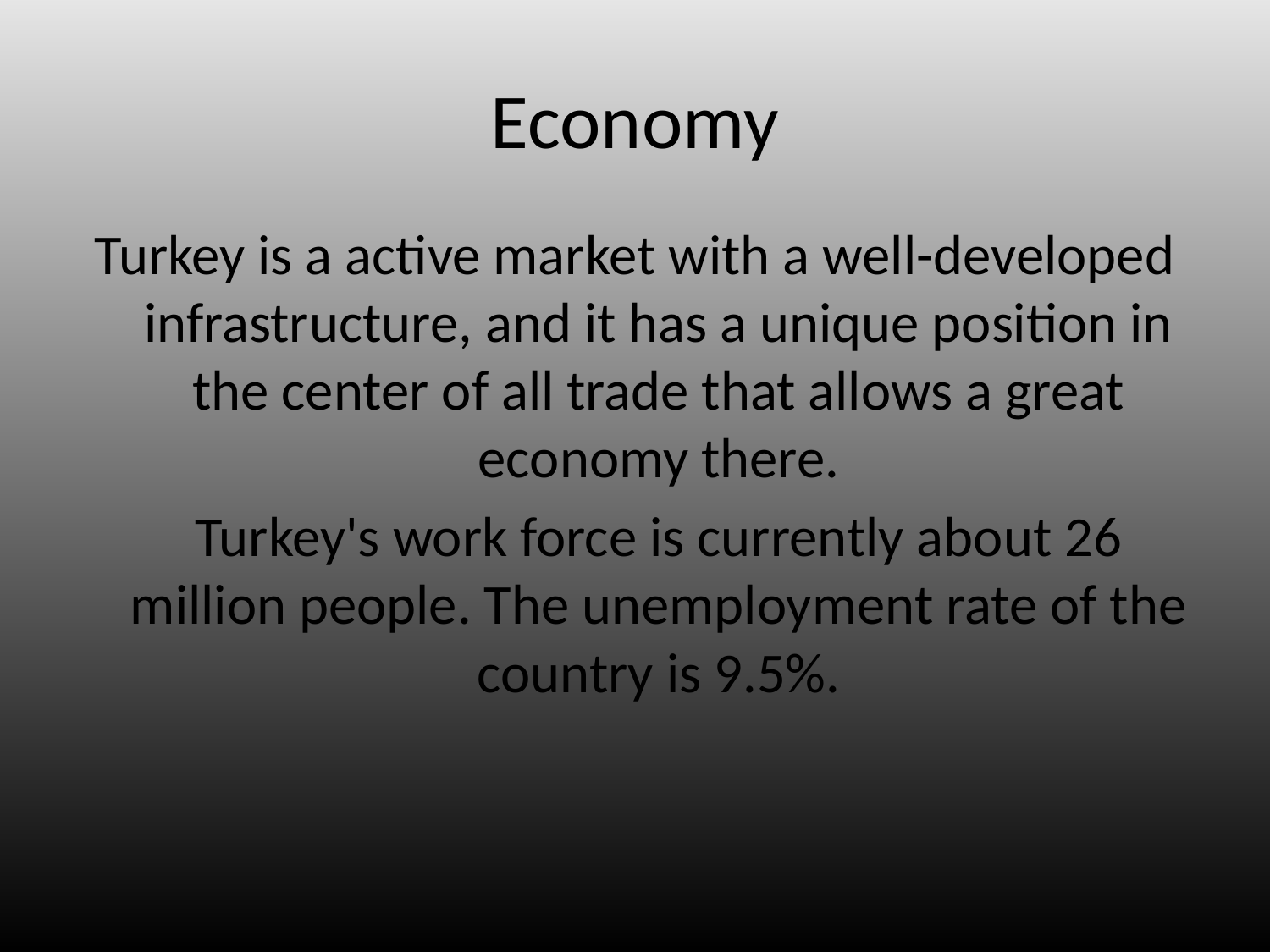

# Economy
Turkey is a active market with a well-developed infrastructure, and it has a unique position in the center of all trade that allows a great economy there.
	Turkey's work force is currently about 26 million people. The unemployment rate of the country is 9.5%.